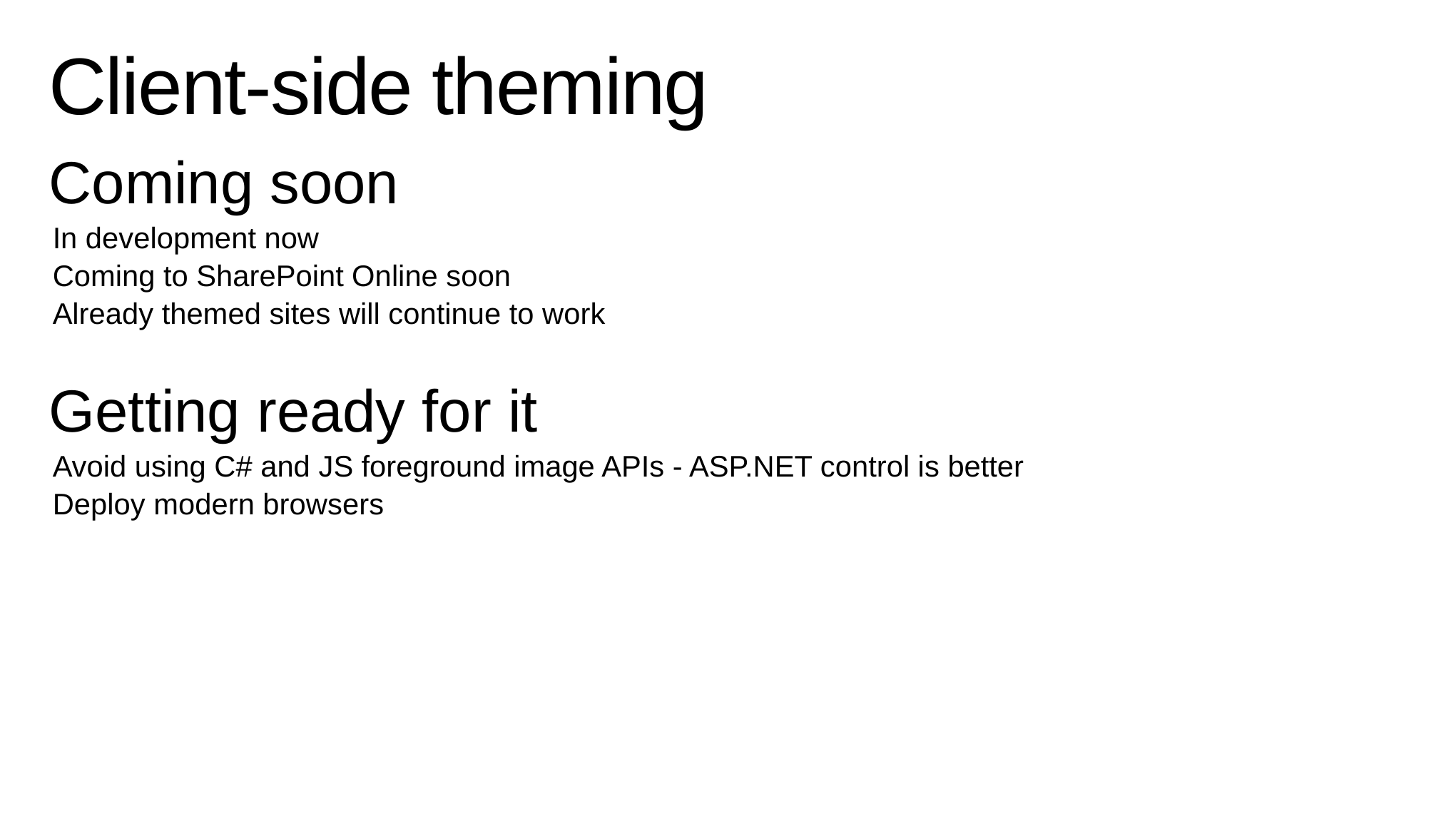

# Client-side theming
Coming soon
In development now
Coming to SharePoint Online soon
Already themed sites will continue to work

Getting ready for it
Avoid using C# and JS foreground image APIs - ASP.NET control is better
Deploy modern browsers